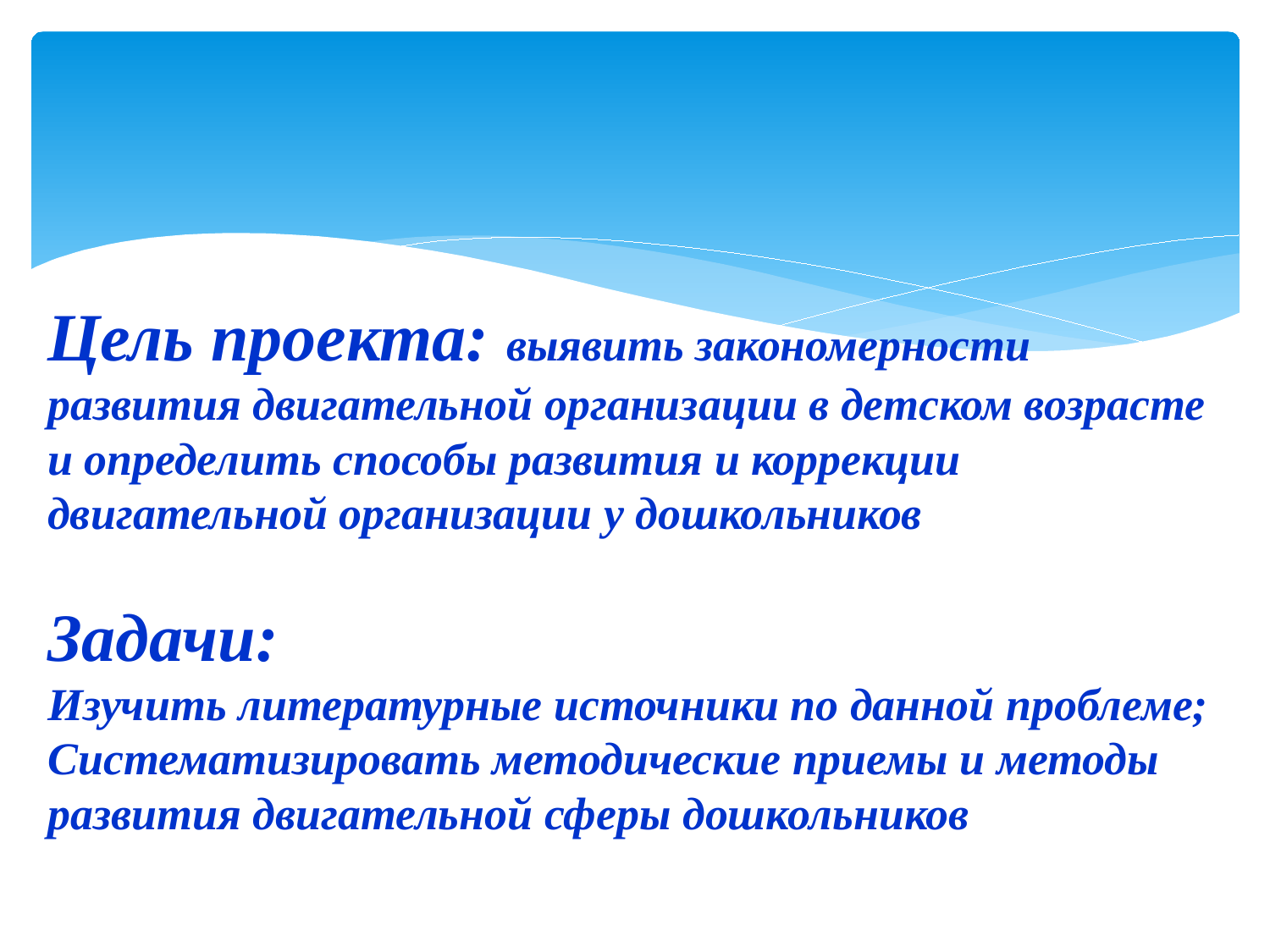

# Цель проекта: выявить закономерности развития двигательной организации в детском возрасте и определить способы развития и коррекции двигательной организации у дошкольников Задачи: Изучить литературные источники по данной проблеме; Систематизировать методические приемы и методы развития двигательной сферы дошкольников